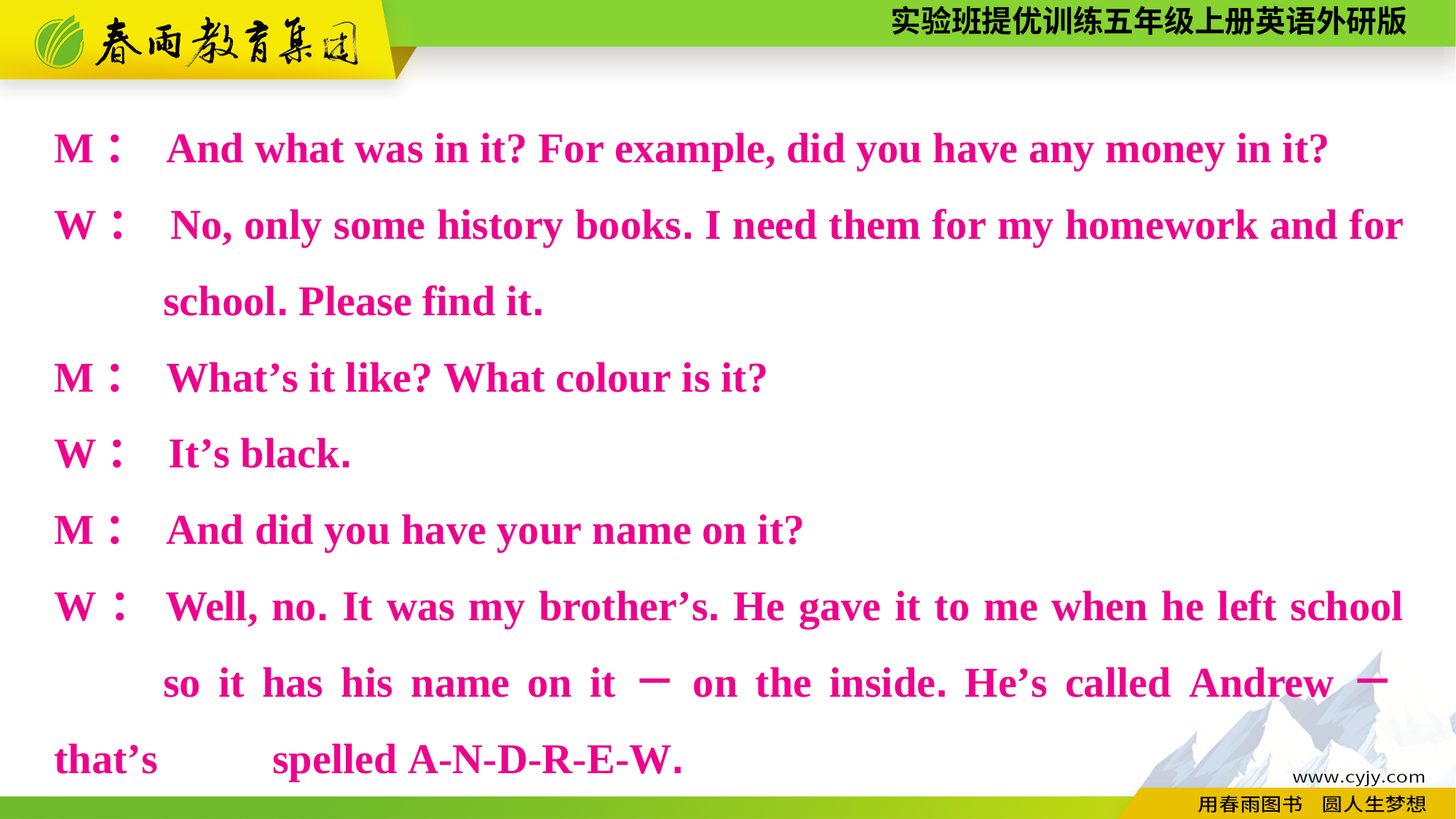

M： And what was in it? For example, did you have any money in it?
W： No, only some history books. I need them for my homework and for 	school. Please find it.
M： What’s it like? What colour is it?
W： It’s black.
M： And did you have your name on it?
W：Well, no. It was my brother’s. He gave it to me when he left school 	so it has his name on it－on the inside. He’s called Andrew－that’s 	spelled A-N-D-R-E-W.